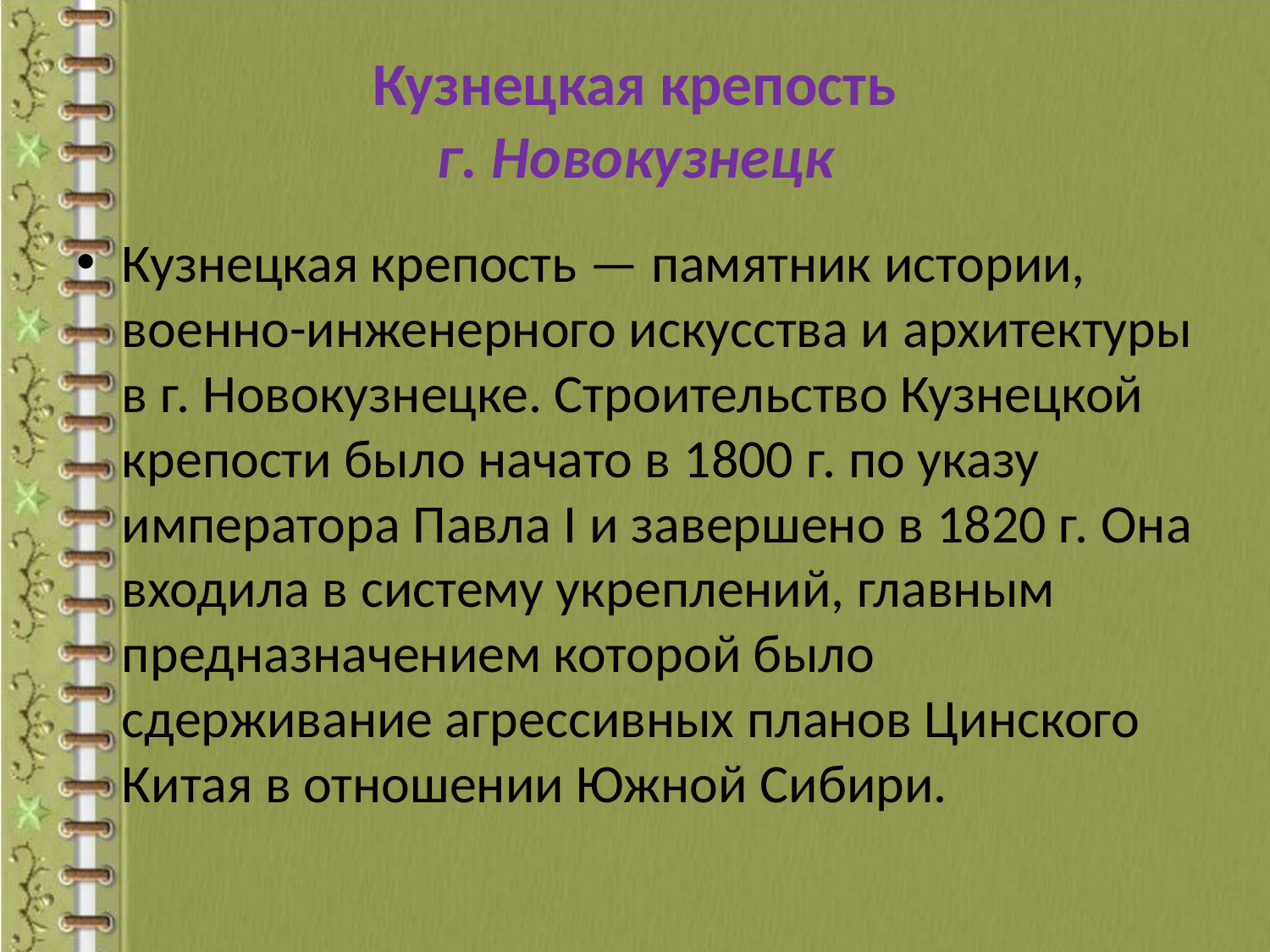

# Кузнецкая крепость г. Новокузнецк
Кузнецкая крепость — памятник истории, военно-инженерного искусства и архитектуры в г. Новокузнецке. Строительство Кузнецкой крепости было начато в 1800 г. по указу императора Павла I и завершено в 1820 г. Она входила в систему укреплений, главным предназначением которой было сдерживание агрессивных планов Цинского Китая в отношении Южной Сибири.